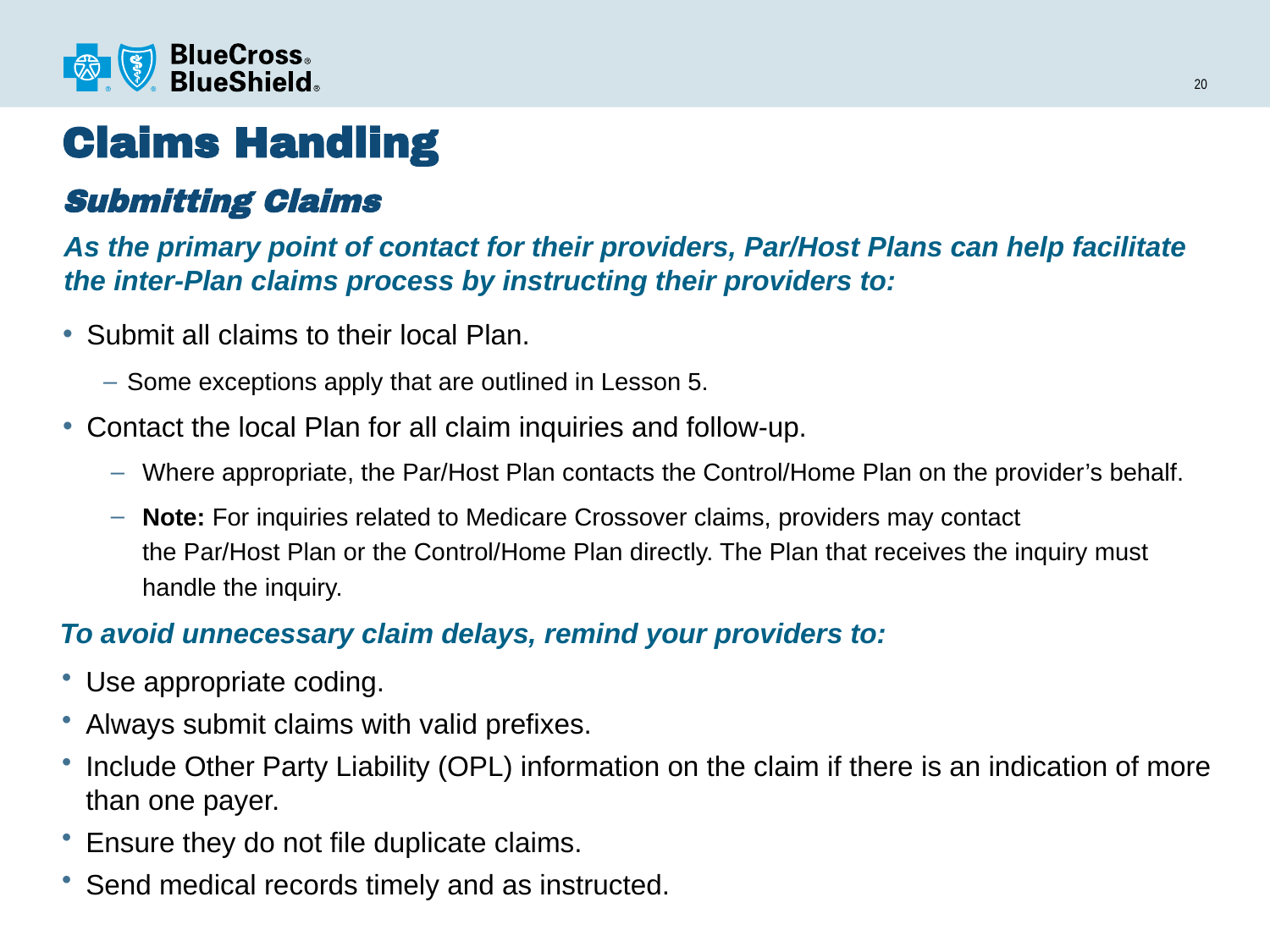

# Claims Handling Submitting Claims
As the primary point of contact for their providers, Par/Host Plans can help facilitate the inter-Plan claims process by instructing their providers to:
Submit all claims to their local Plan.
Some exceptions apply that are outlined in Lesson 5.
Contact the local Plan for all claim inquiries and follow-up.
Where appropriate, the Par/Host Plan contacts the Control/Home Plan on the provider’s behalf.
Note: For inquiries related to Medicare Crossover claims, providers may contact
the Par/Host Plan or the Control/Home Plan directly. The Plan that receives the inquiry must handle the inquiry.
To avoid unnecessary claim delays, remind your providers to:
Use appropriate coding.
Always submit claims with valid prefixes.
Include Other Party Liability (OPL) information on the claim if there is an indication of more than one payer.
Ensure they do not file duplicate claims.
Send medical records timely and as instructed.